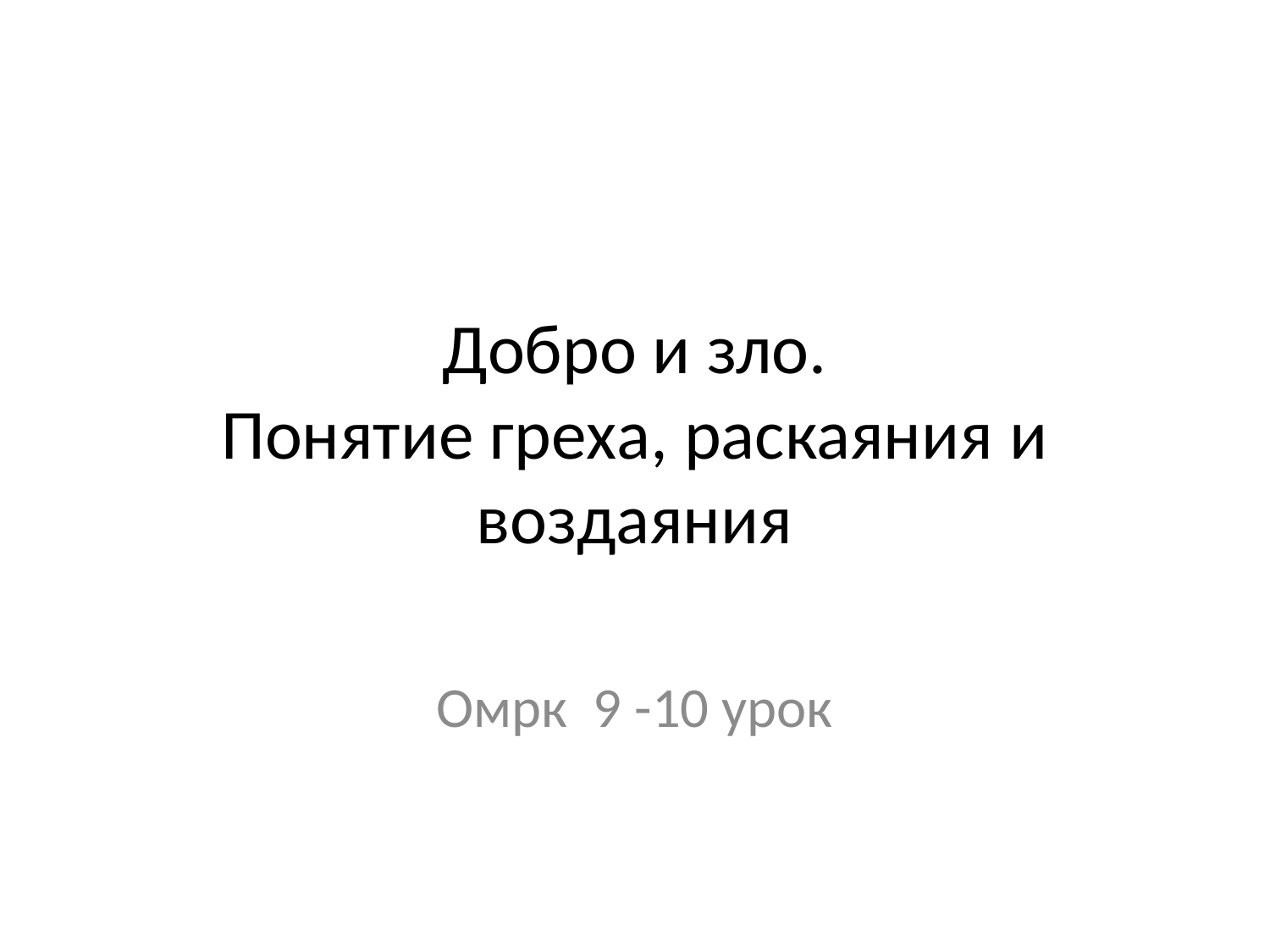

# Добро и зло. Понятие греха, раскаяния и воздаяния
Омрк  9 -10 урок